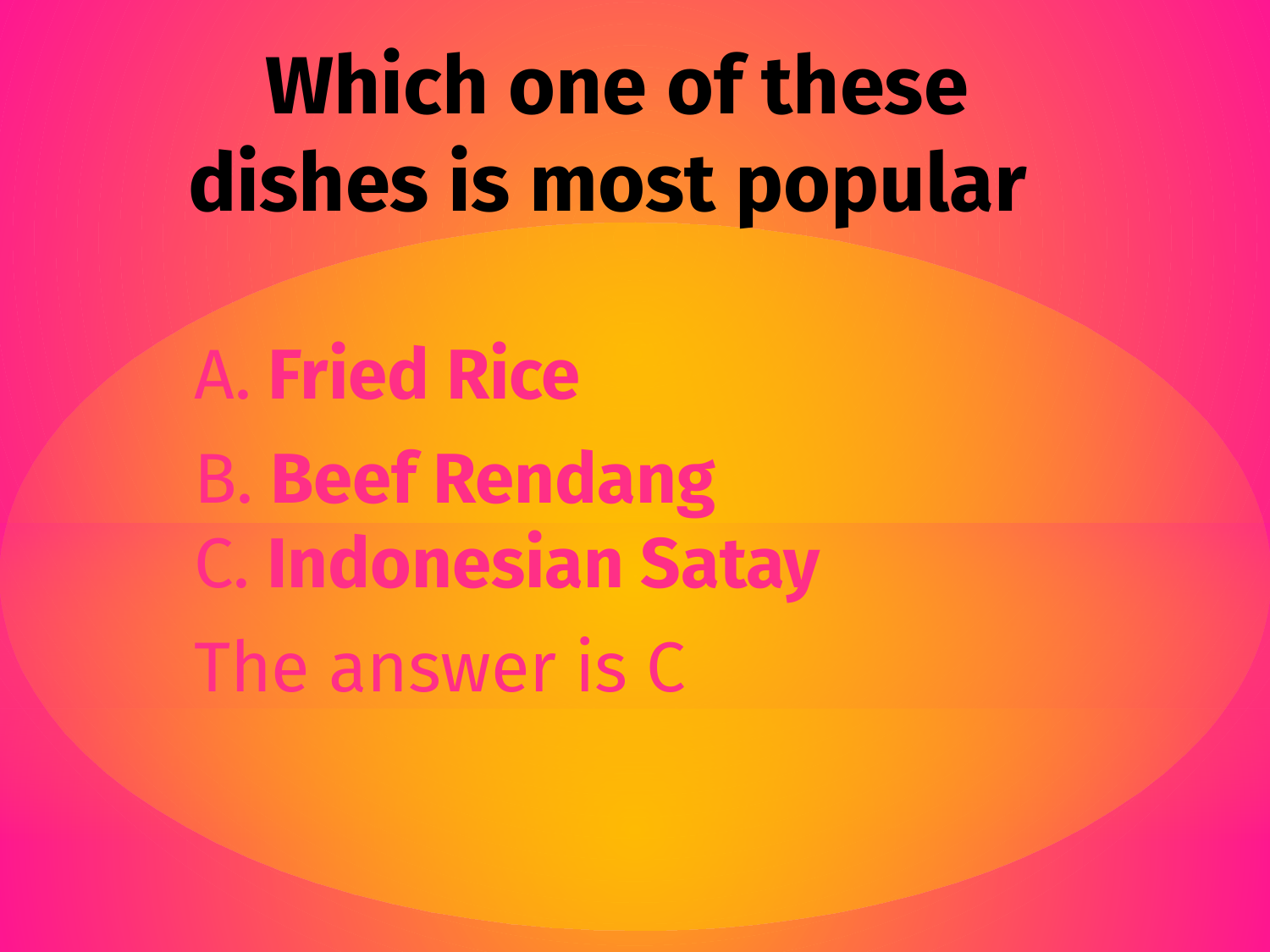

# Which one of these dishes is most popular

A. Fried Rice
B. Beef Rendang
C. Indonesian Satay
The answer is C